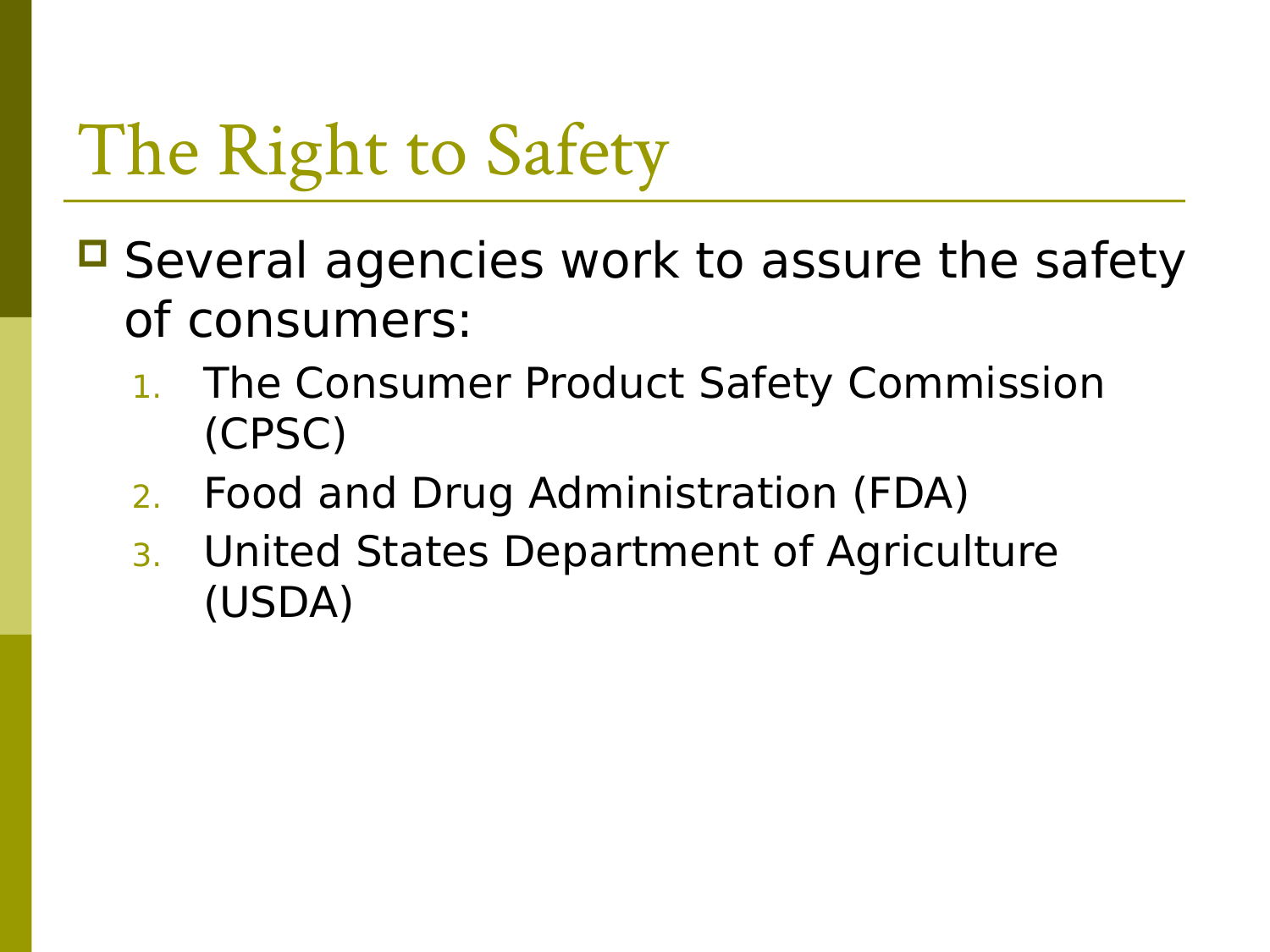

# The Right to Safety
Several agencies work to assure the safety of consumers:
The Consumer Product Safety Commission (CPSC)
Food and Drug Administration (FDA)
United States Department of Agriculture (USDA)